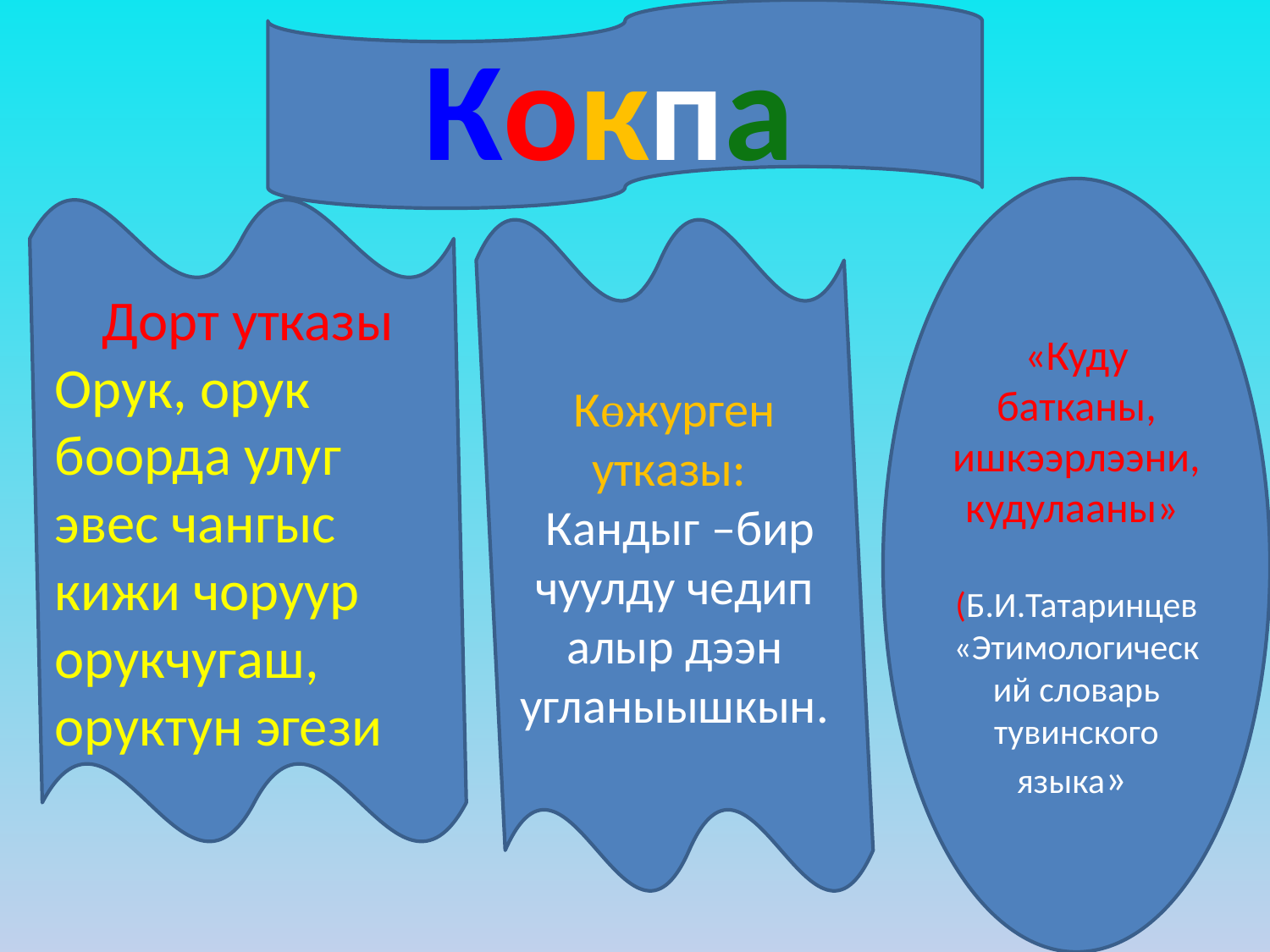

Кокпа

«Куду батканы, ишкээрлээни, кудулааны»

(Б.И.Татаринцев «Этимологический словарь тувинского языка»
Дорт утказы
Орук, орук боорда улуг эвес чангыс кижи чоруур орукчугаш, оруктун эгези
Көжурген утказы:
 Кандыг –бир чуулду чедип алыр дээн угланыышкын.